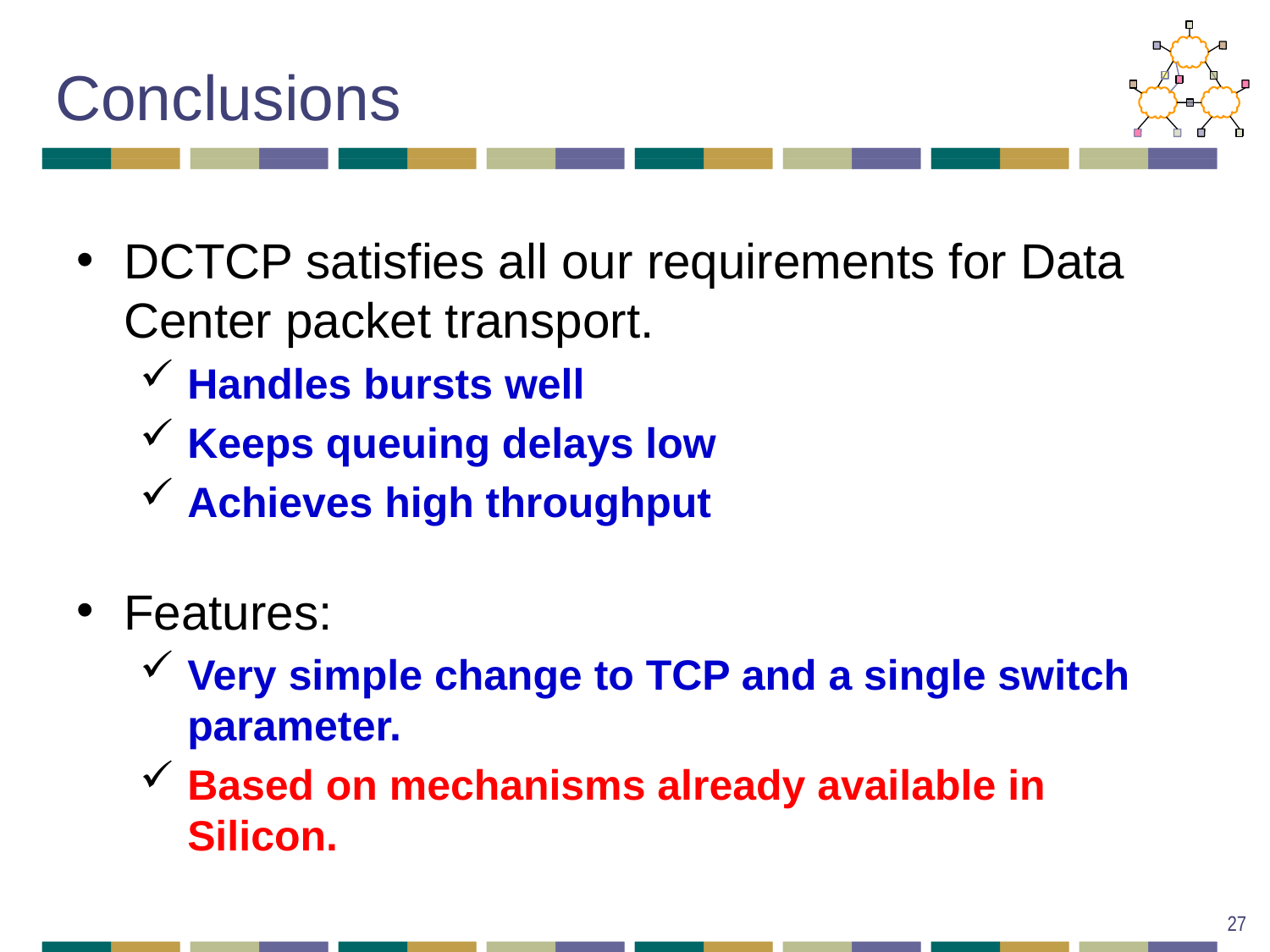

# Conclusions

DCTCP satisfies all our requirements for Data Center packet transport.
Handles bursts well
Keeps queuing delays low
Achieves high throughput

Features:
Very simple change to TCP and a single switch parameter.
Based on mechanisms already available in Silicon.

27